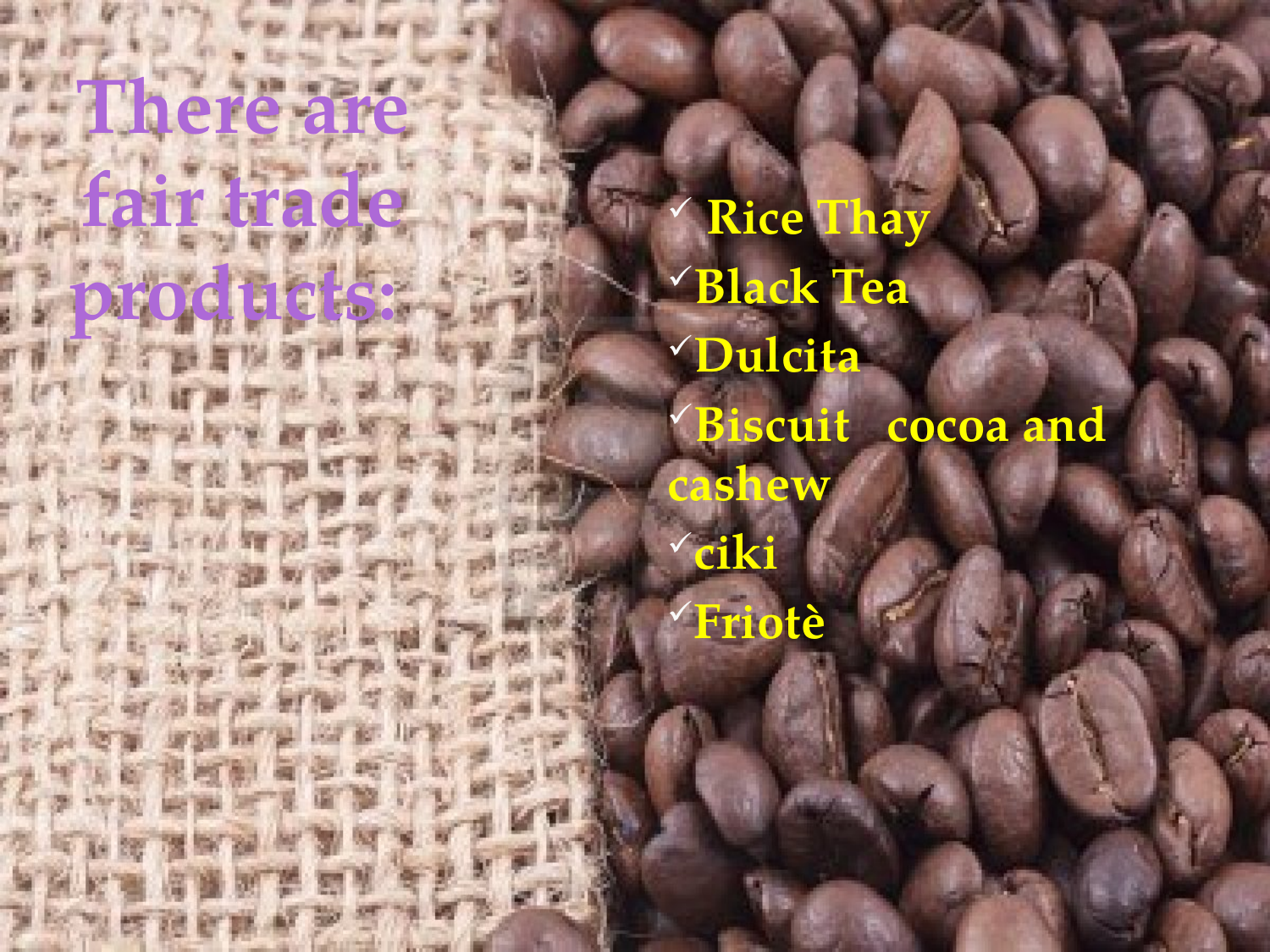

There are fair trade products:
 Rice Thay
Black Tea
Dulcita
Biscuit   cocoa and cashew
ciki
Friotè

#